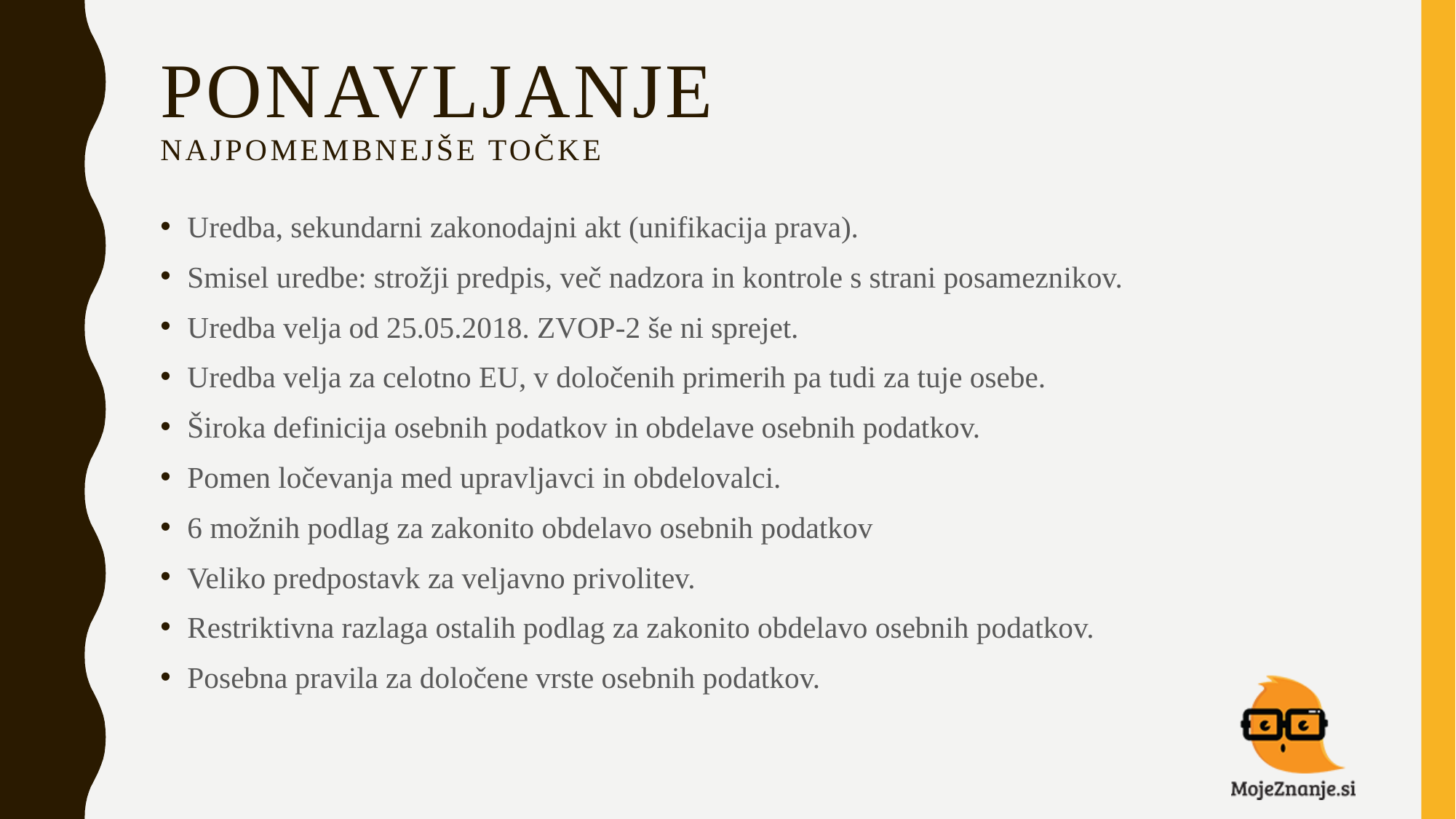

# PONAVLJANJE najpomembnejše točke
Uredba, sekundarni zakonodajni akt (unifikacija prava).
Smisel uredbe: strožji predpis, več nadzora in kontrole s strani posameznikov.
Uredba velja od 25.05.2018. ZVOP-2 še ni sprejet.
Uredba velja za celotno EU, v določenih primerih pa tudi za tuje osebe.
Široka definicija osebnih podatkov in obdelave osebnih podatkov.
Pomen ločevanja med upravljavci in obdelovalci.
6 možnih podlag za zakonito obdelavo osebnih podatkov
Veliko predpostavk za veljavno privolitev.
Restriktivna razlaga ostalih podlag za zakonito obdelavo osebnih podatkov.
Posebna pravila za določene vrste osebnih podatkov.